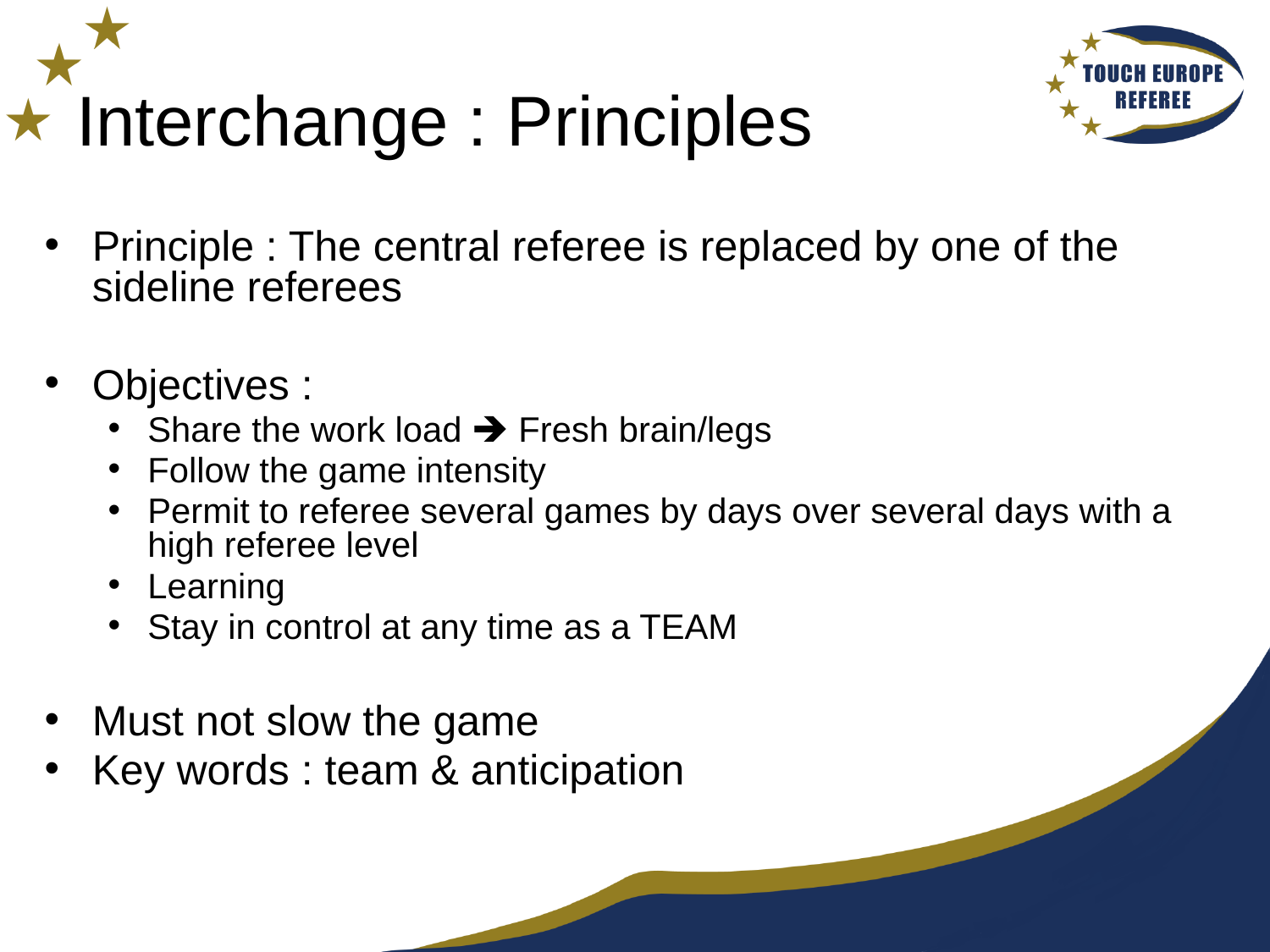

# Interchange : Principles
Principle : The central referee is replaced by one of the sideline referees

Objectives :
Share the work load 🡺 Fresh brain/legs
Follow the game intensity
Permit to referee several games by days over several days with a high referee level
Learning
Stay in control at any time as a TEAM

Must not slow the game
Key words : team & anticipation